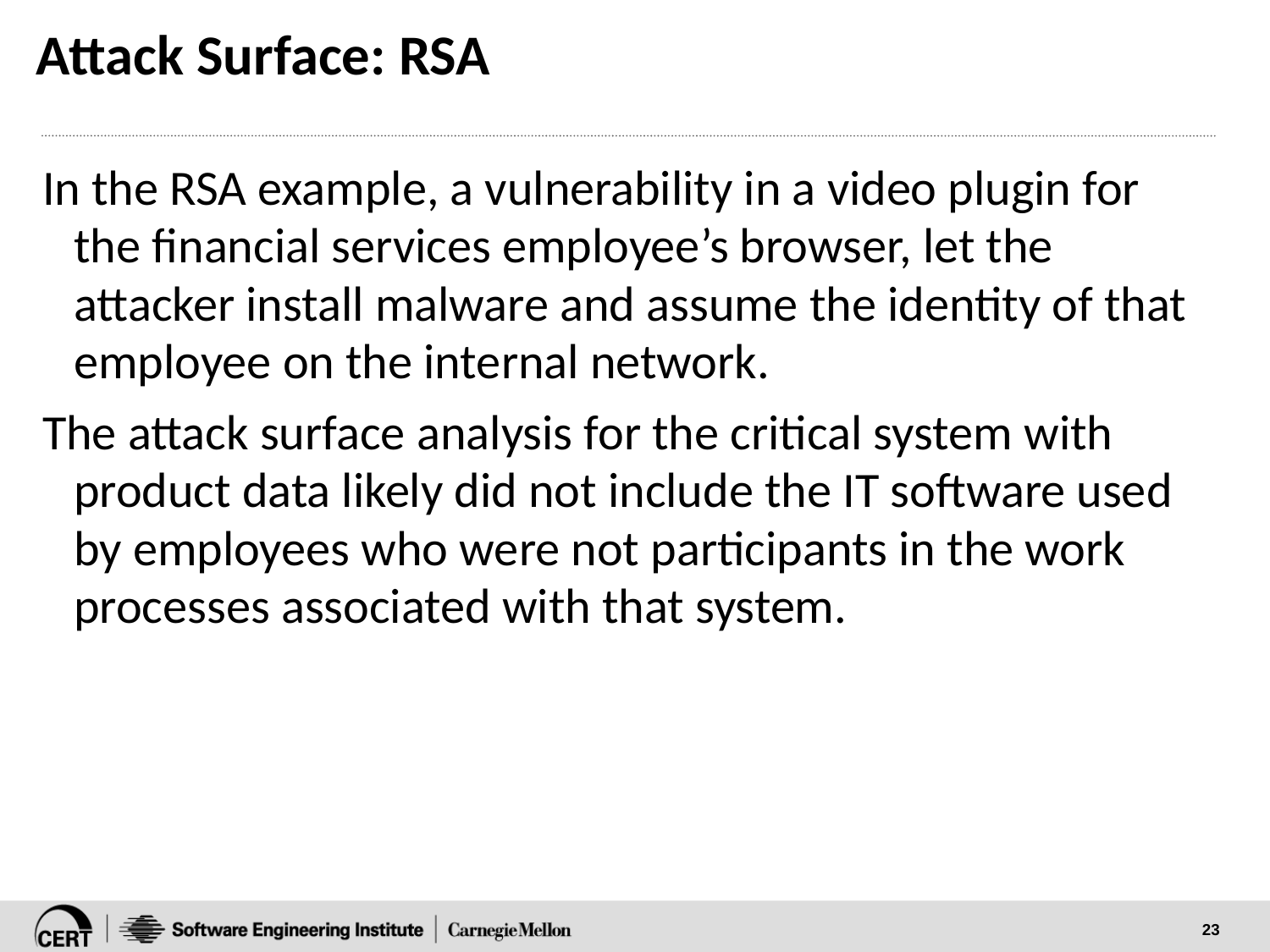

# Attack Surface: RSA
In the RSA example, a vulnerability in a video plugin for the financial services employee’s browser, let the attacker install malware and assume the identity of that employee on the internal network.
The attack surface analysis for the critical system with product data likely did not include the IT software used by employees who were not participants in the work processes associated with that system.